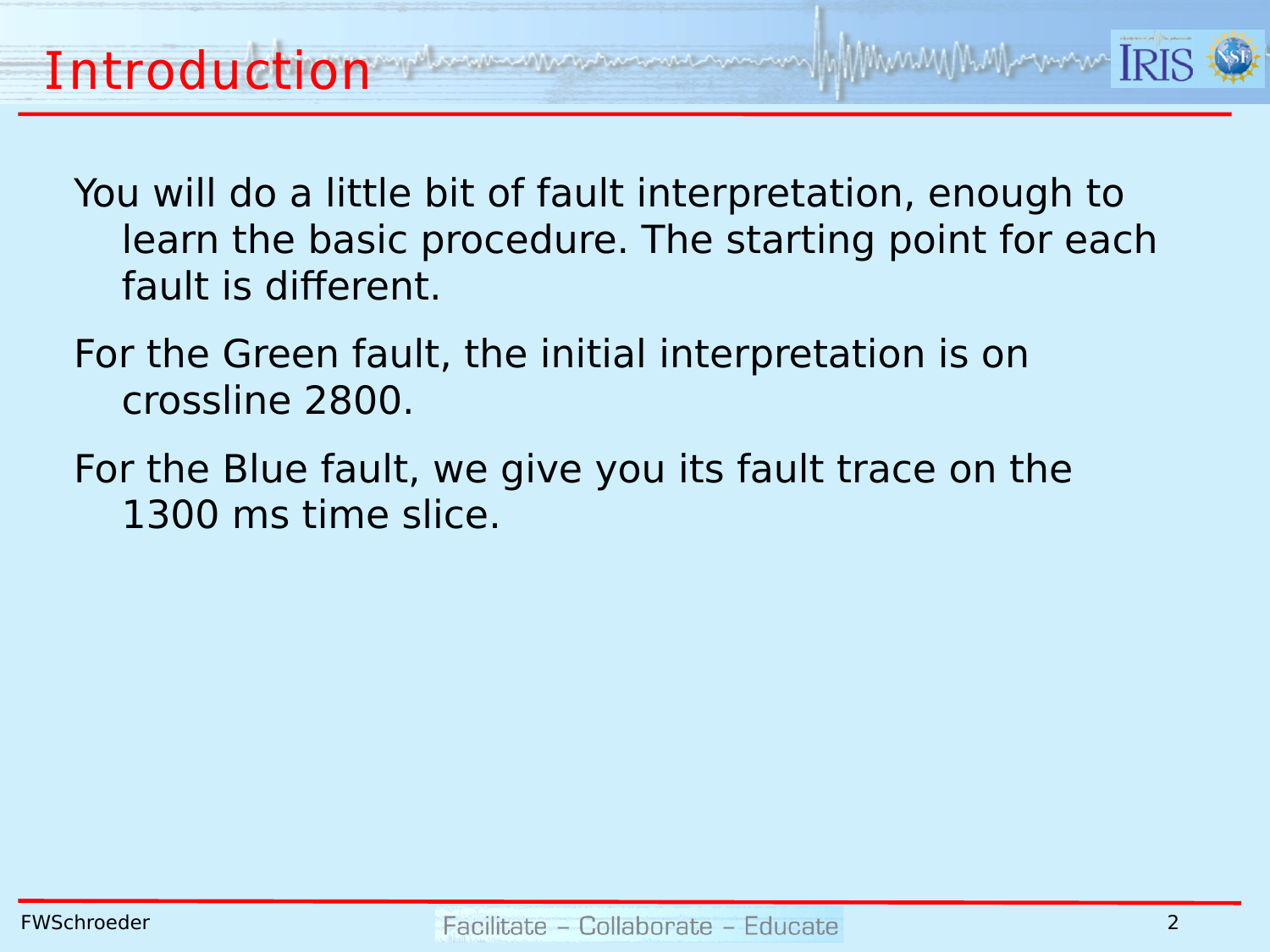

# Introduction
You will do a little bit of fault interpretation, enough to learn the basic procedure. The starting point for each fault is different.
For the Green fault, the initial interpretation is on crossline 2800.
For the Blue fault, we give you its fault trace on the 1300 ms time slice.